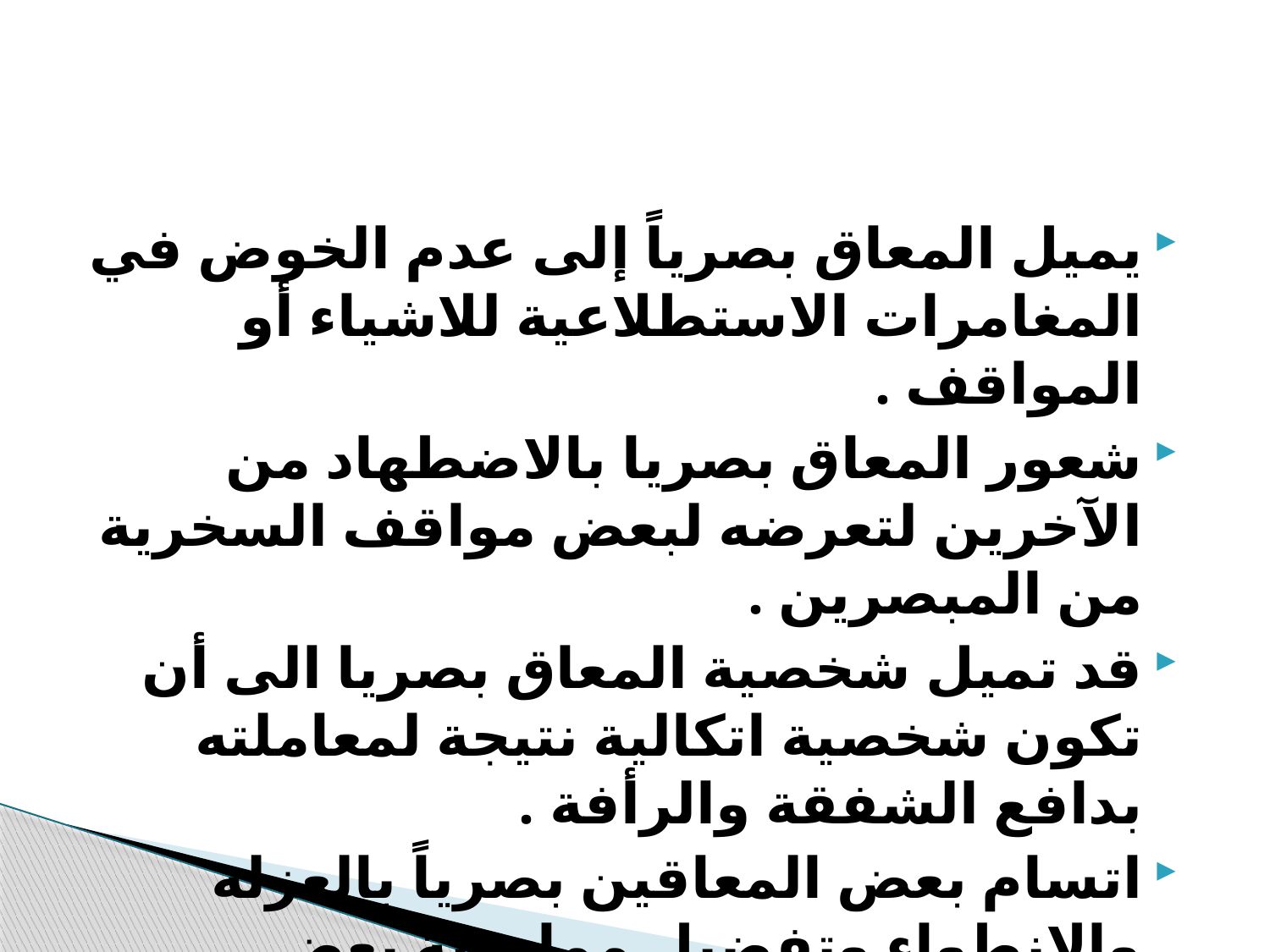

#
يميل المعاق بصرياً إلى عدم الخوض في المغامرات الاستطلاعية للاشياء أو المواقف .
شعور المعاق بصريا بالاضطهاد من الآخرين لتعرضه لبعض مواقف السخرية من المبصرين .
قد تميل شخصية المعاق بصريا الى أن تكون شخصية اتكالية نتيجة لمعاملته بدافع الشفقة والرأفة .
اتسام بعض المعاقين بصرياً بالعزلة والانطواء وتفضيل ممارسة بعض الانشطة الفردية لساعات طويلة .